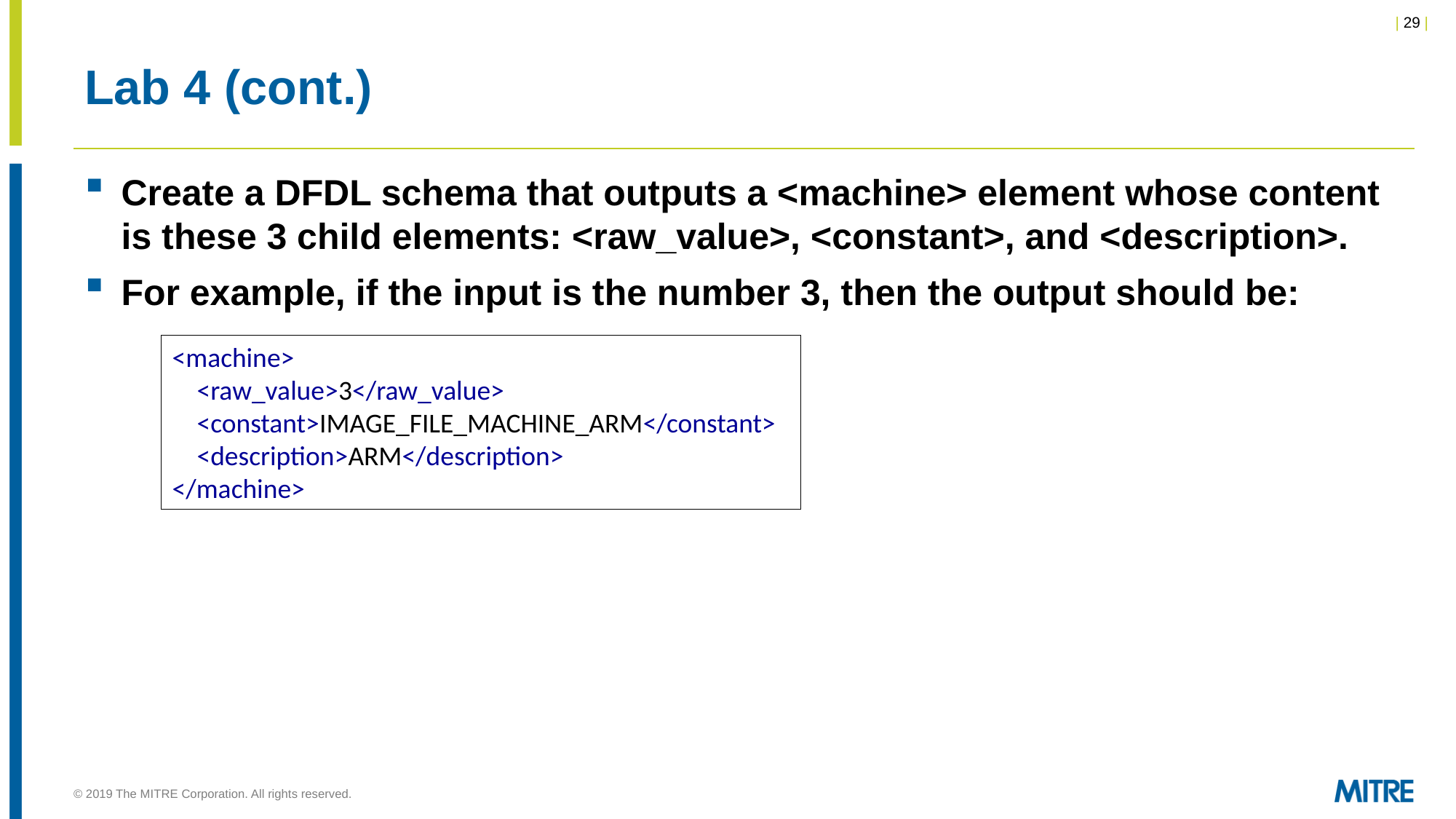

# Lab 4 (cont.)
Create a DFDL schema that outputs a <machine> element whose content is these 3 child elements: <raw_value>, <constant>, and <description>.
For example, if the input is the number 3, then the output should be:
<machine>
    <raw_value>3</raw_value>
    <constant>IMAGE_FILE_MACHINE_ARM</constant>
    <description>ARM</description>
</machine>
© 2019 The MITRE Corporation. All rights reserved.